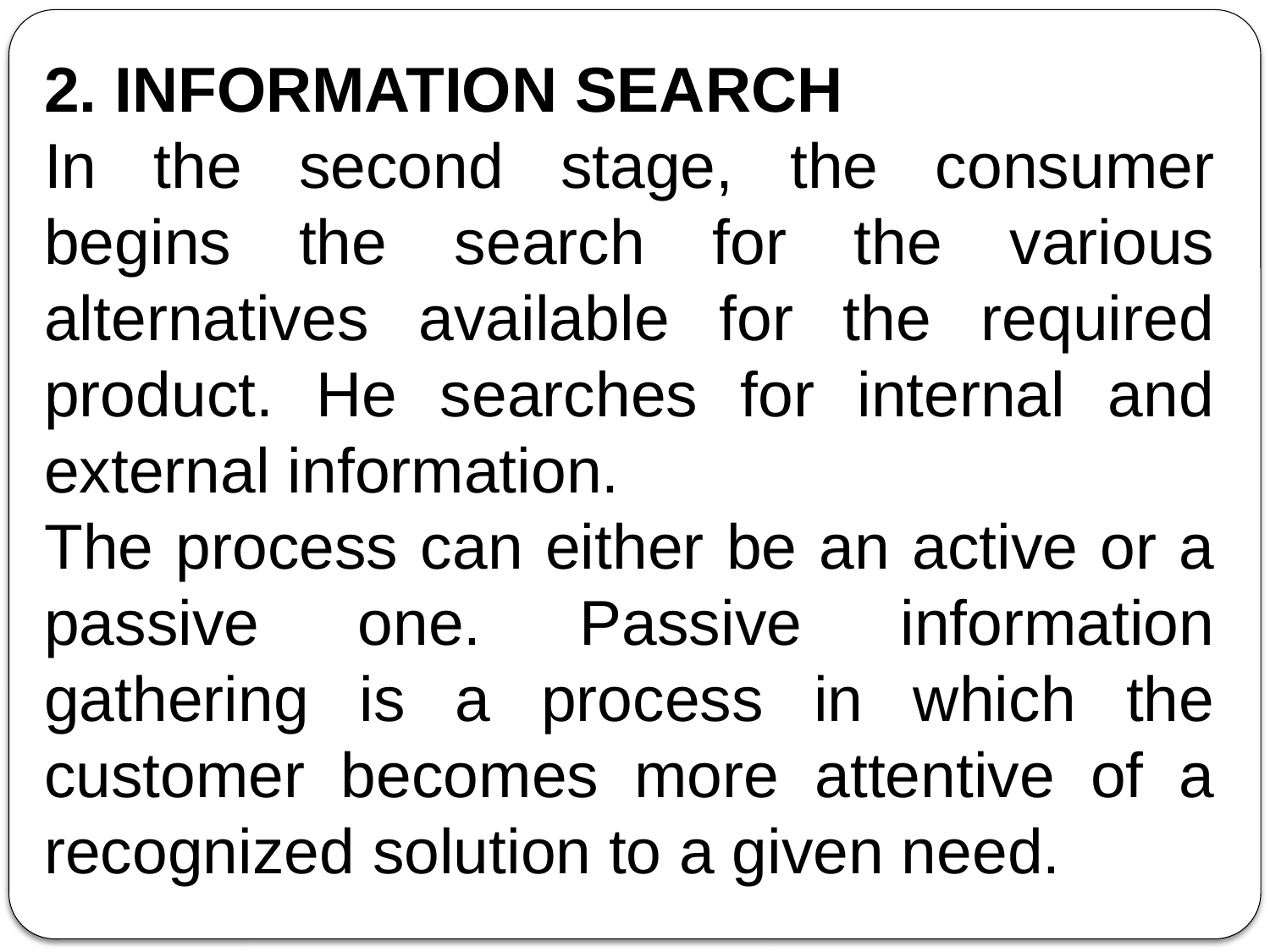

2. INFORMATION SEARCH
In the second stage, the consumer begins the search for the various alternatives available for the required product. He searches for internal and external information.
The process can either be an active or a passive one. Passive information gathering is a process in which the customer becomes more attentive of a recognized solution to a given need.